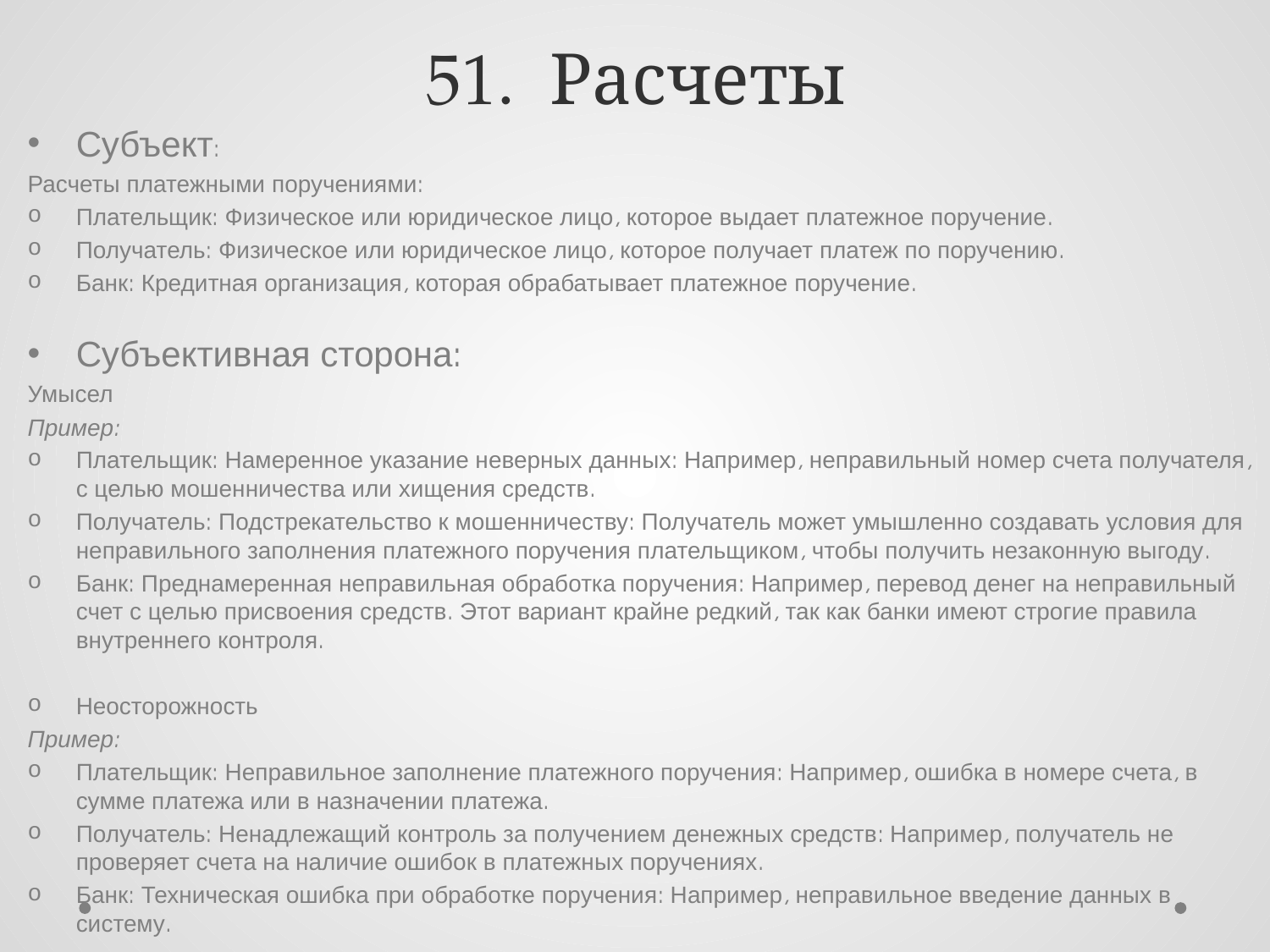

# 51.  Расчеты
Субъект:
Расчеты платежными поручениями:
Плательщик: Физическое или юридическое лицо, которое выдает платежное поручение.
Получатель: Физическое или юридическое лицо, которое получает платеж по поручению.
Банк: Кредитная организация, которая обрабатывает платежное поручение.
Субъективная сторона:
Умысел
Пример:
Плательщик: Намеренное указание неверных данных: Например, неправильный номер счета получателя, с целью мошенничества или хищения средств.
Получатель: Подстрекательство к мошенничеству: Получатель может умышленно создавать условия для неправильного заполнения платежного поручения плательщиком, чтобы получить незаконную выгоду.
Банк: Преднамеренная неправильная обработка поручения: Например, перевод денег на неправильный счет с целью присвоения средств. Этот вариант крайне редкий, так как банки имеют строгие правила внутреннего контроля.

Неосторожность
Пример:
Плательщик: Неправильное заполнение платежного поручения: Например, ошибка в номере счета, в сумме платежа или в назначении платежа.
Получатель: Ненадлежащий контроль за получением денежных средств: Например, получатель не проверяет счета на наличие ошибок в платежных поручениях.
Банк: Техническая ошибка при обработке поручения: Например, неправильное введение данных в систему.